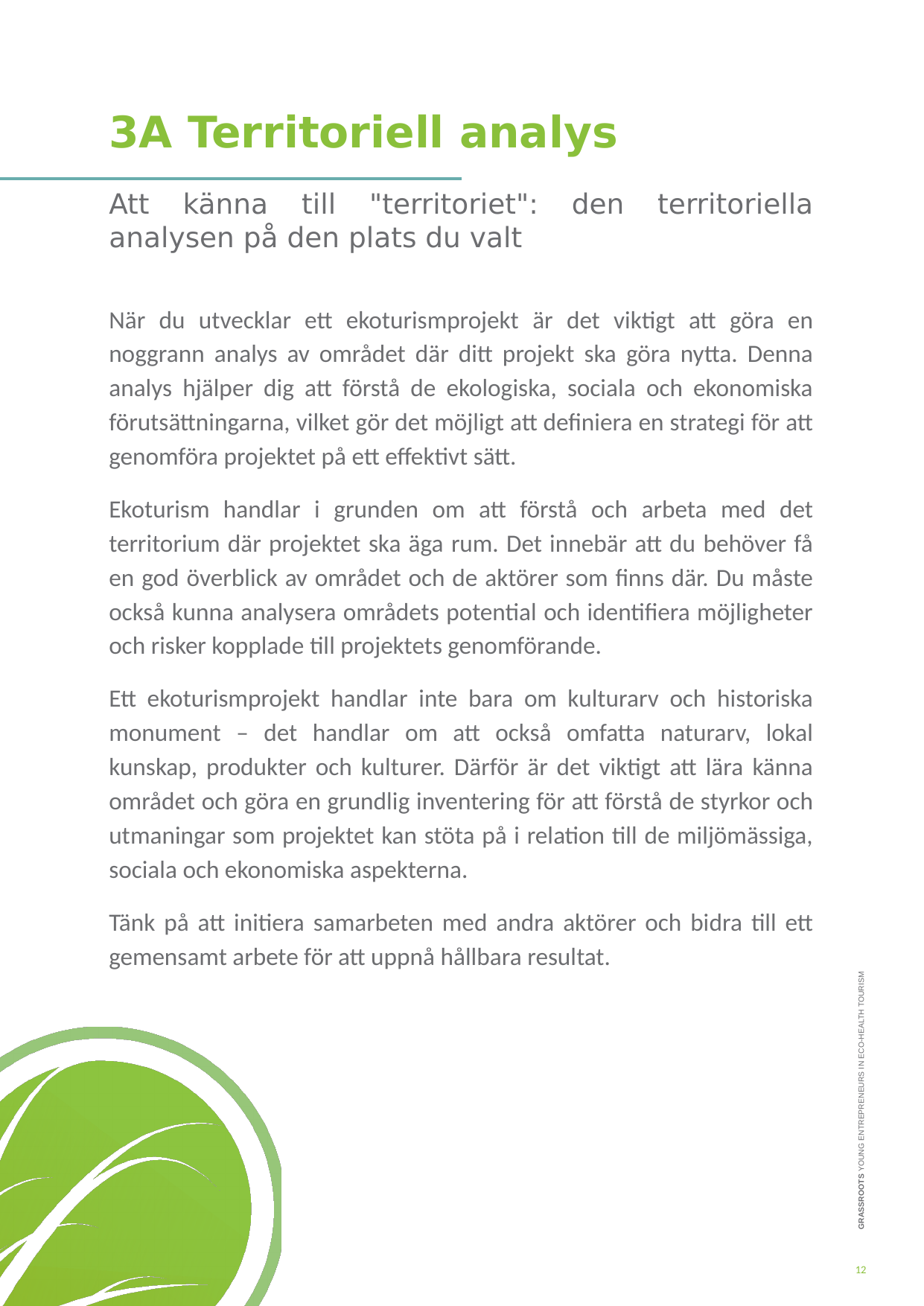

3A Territoriell analys
Att känna till "territoriet": den territoriella analysen på den plats du valt
När du utvecklar ett ekoturismprojekt är det viktigt att göra en noggrann analys av området där ditt projekt ska göra nytta. Denna analys hjälper dig att förstå de ekologiska, sociala och ekonomiska förutsättningarna, vilket gör det möjligt att definiera en strategi för att genomföra projektet på ett effektivt sätt.
Ekoturism handlar i grunden om att förstå och arbeta med det territorium där projektet ska äga rum. Det innebär att du behöver få en god överblick av området och de aktörer som finns där. Du måste också kunna analysera områdets potential och identifiera möjligheter och risker kopplade till projektets genomförande.
Ett ekoturismprojekt handlar inte bara om kulturarv och historiska monument – det handlar om att också omfatta naturarv, lokal kunskap, produkter och kulturer. Därför är det viktigt att lära känna området och göra en grundlig inventering för att förstå de styrkor och utmaningar som projektet kan stöta på i relation till de miljömässiga, sociala och ekonomiska aspekterna.
Tänk på att initiera samarbeten med andra aktörer och bidra till ett gemensamt arbete för att uppnå hållbara resultat.

12